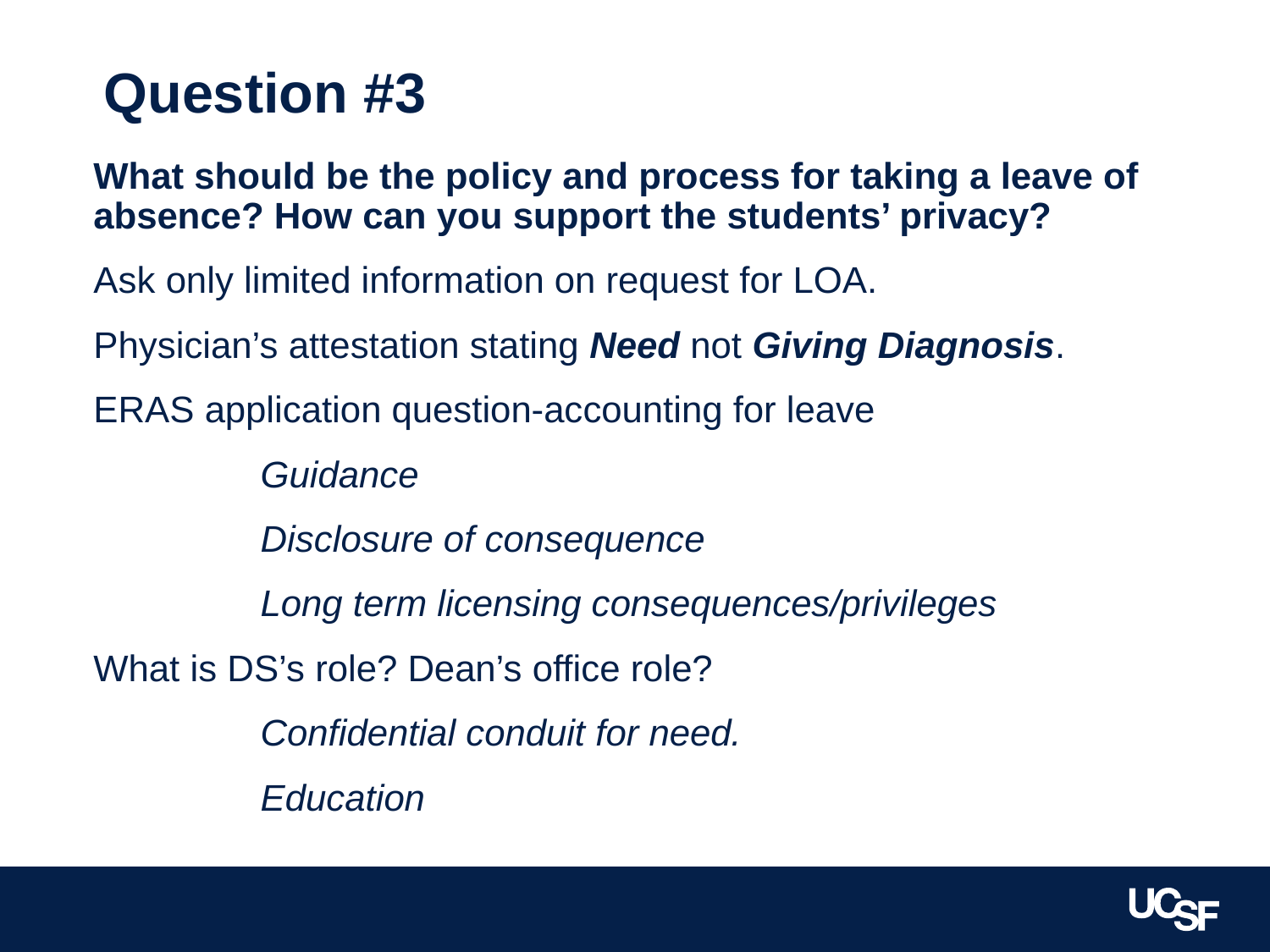

# Question #3
What should be the policy and process for taking a leave of absence? How can you support the students’ privacy?
Ask only limited information on request for LOA.
Physician’s attestation stating Need not Giving Diagnosis.
ERAS application question-accounting for leave
	Guidance
	Disclosure of consequence
	Long term licensing consequences/privileges
What is DS’s role? Dean’s office role?
	Confidential conduit for need.
	Education